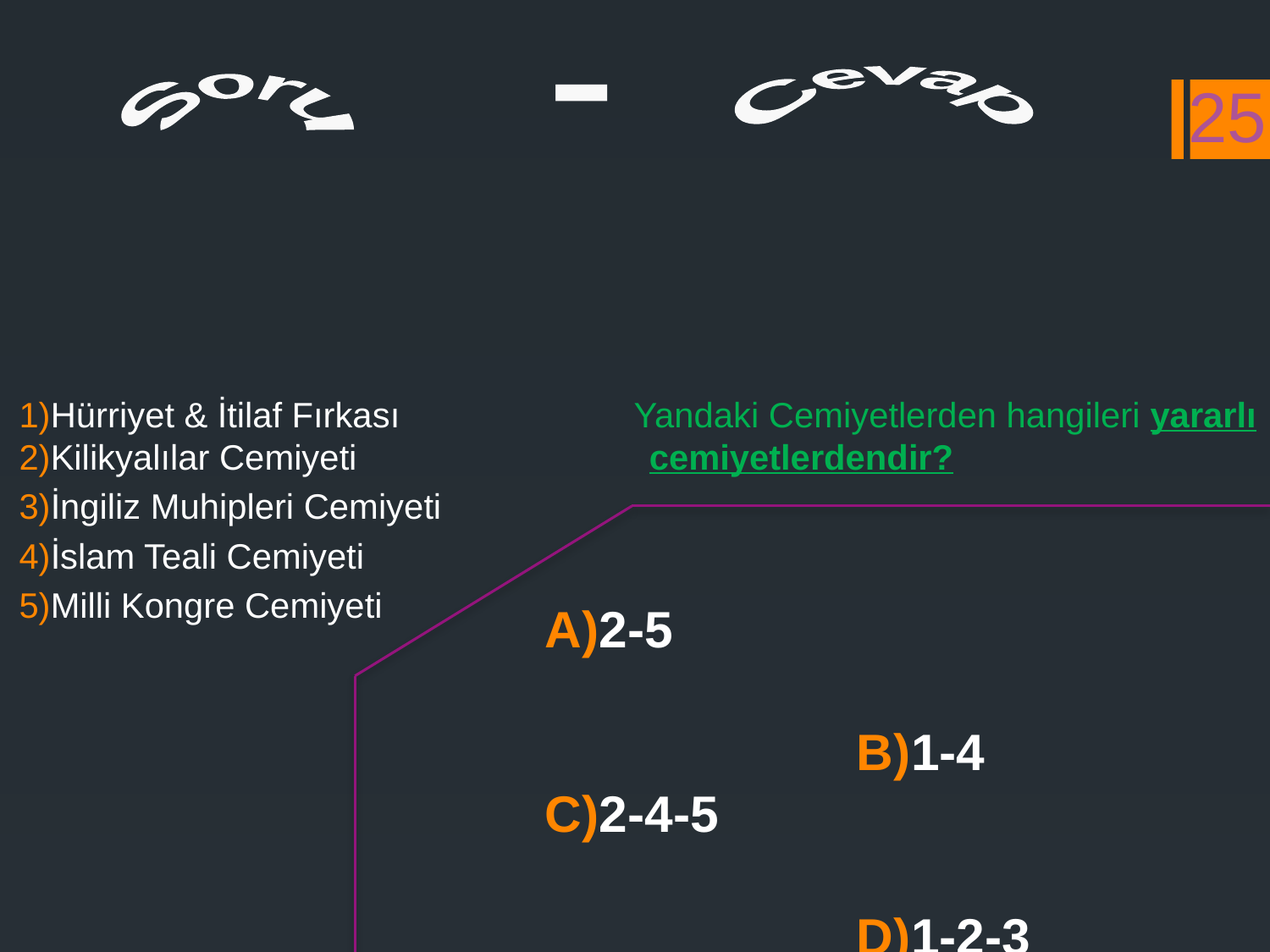

-
Cevap
Soru
25
1)Hürriyet & İtilaf Fırkası                        Yandaki Cemiyetlerden hangileri yararlı 2)Kilikyalılar Cemiyeti                              cemiyetlerdendir?
3)İngiliz Muhipleri Cemiyeti
4)İslam Teali Cemiyeti
5)Milli Kongre Cemiyeti

A)2-5

                      B)1-4
C)2-4-5

                      D)1-2-3